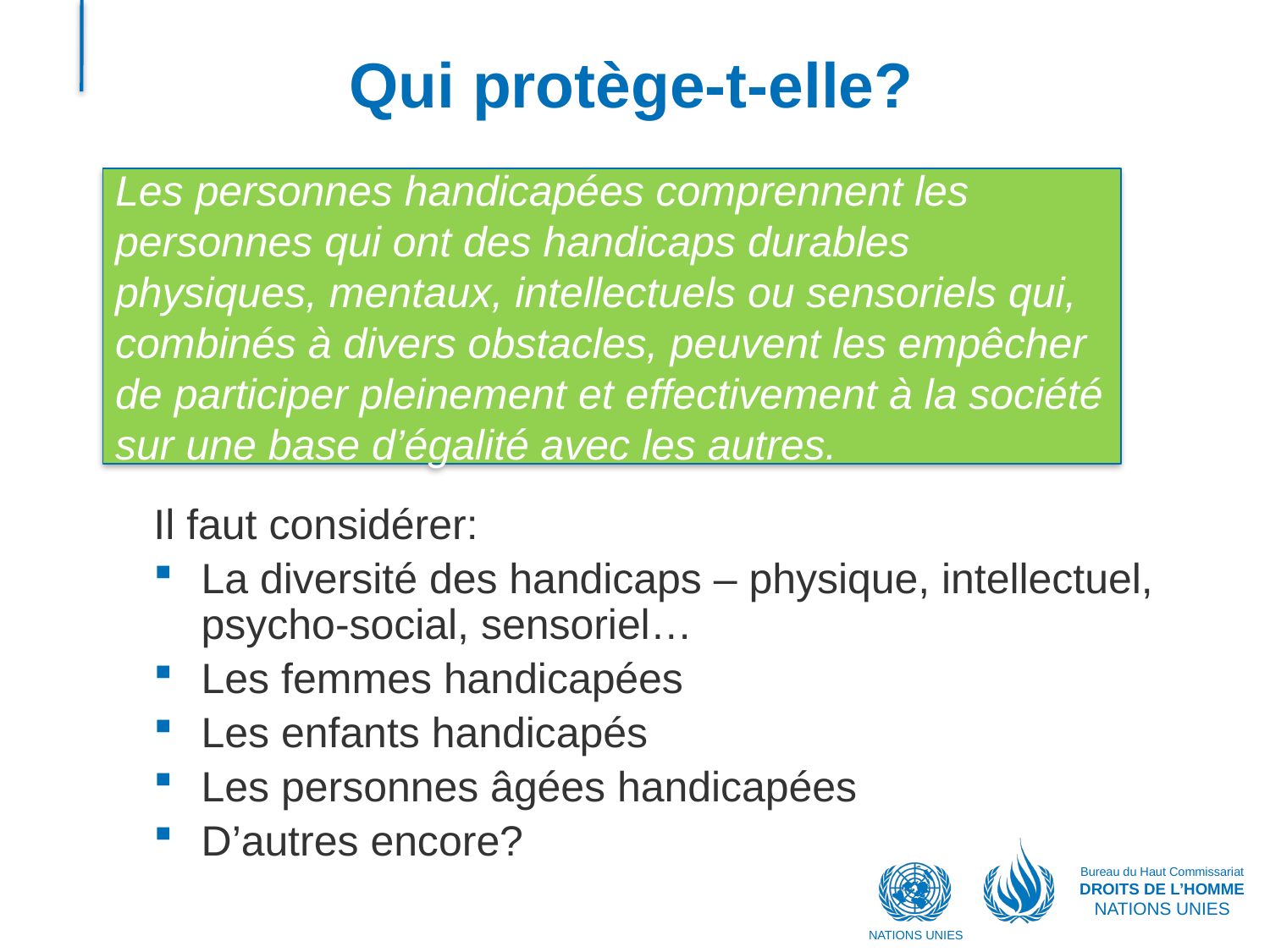

# Qui protège-t-elle?
Les personnes handicapées comprennent les personnes qui ont des handicaps durables physiques, mentaux, intellectuels ou sensoriels qui, combinés à divers obstacles, peuvent les empêcher de participer pleinement et effectivement à la société sur une base d’égalité avec les autres.
Il faut considérer:
La diversité des handicaps – physique, intellectuel, psycho-social, sensoriel…
Les femmes handicapées
Les enfants handicapés
Les personnes âgées handicapées
D’autres encore?

Bureau du Haut Commissariat
DROITS DE L’HOMME
NATIONS UNIES
NATIONS UNIES